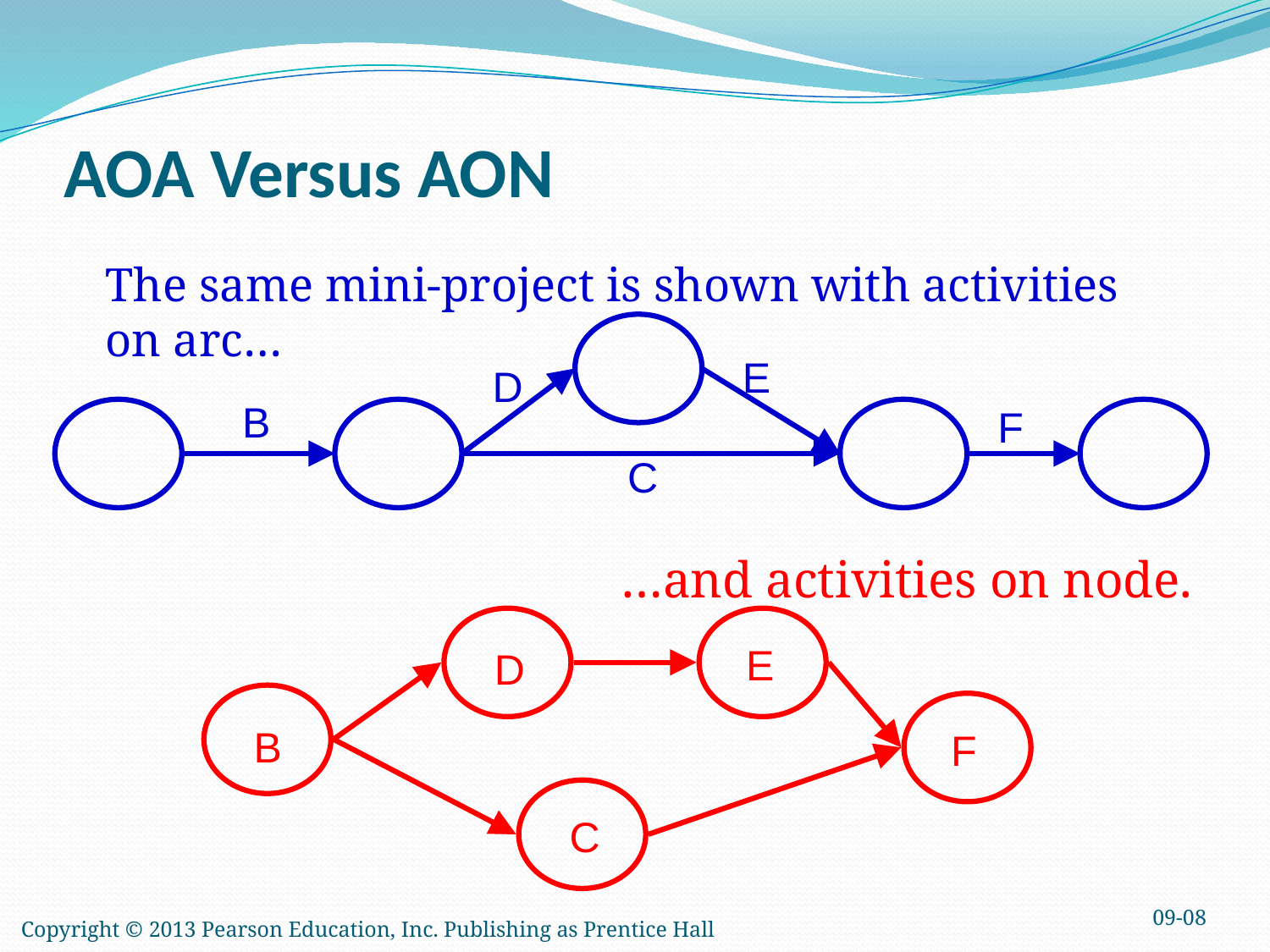

# AOA Versus AON
	The same mini-project is shown with activities on arc…

E
D
B
F

C
	…and activities on node.

E
D

B
F

C
09-08